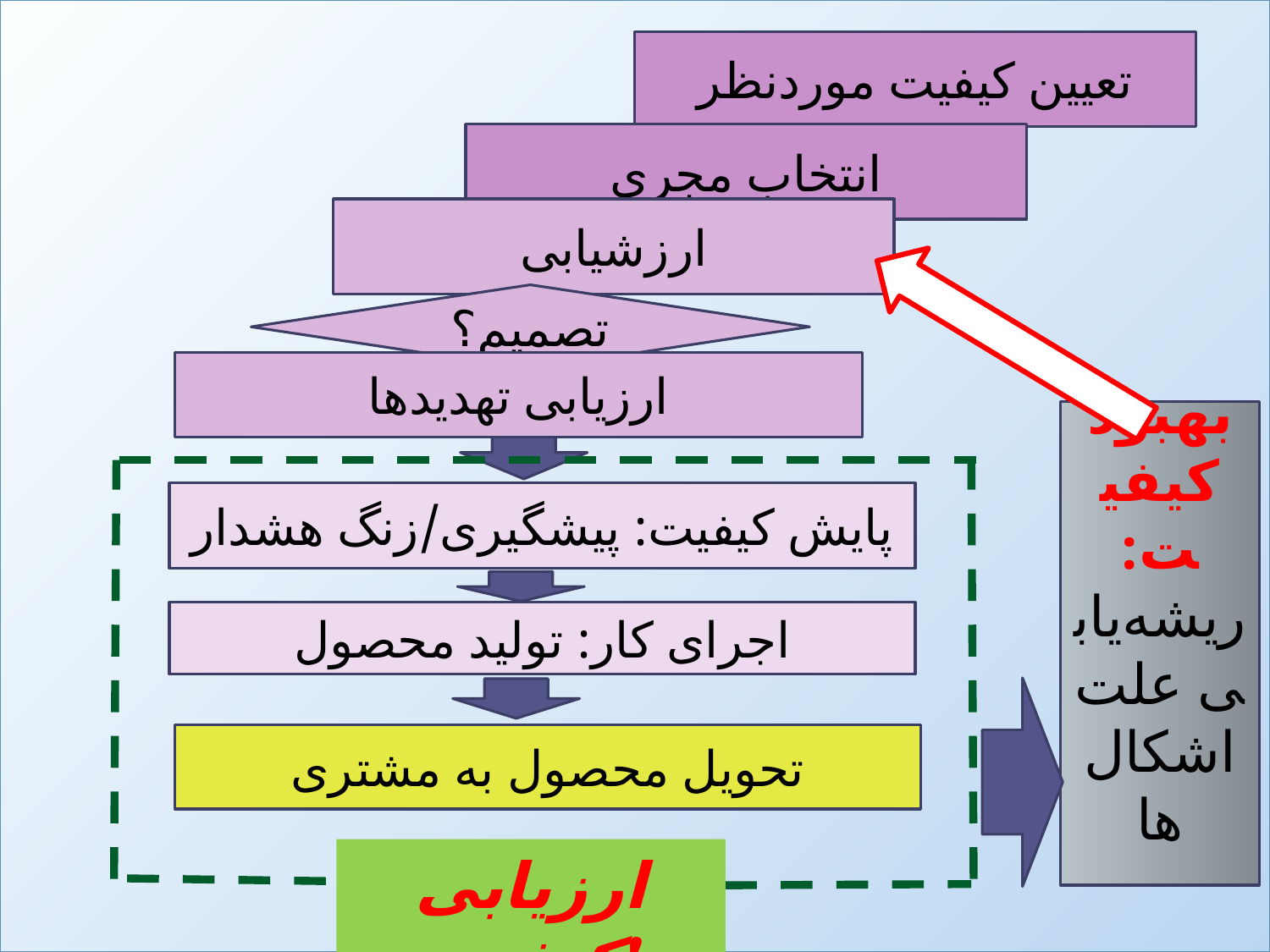

#
تعیین کیفیت موردنظر
انتخاب مجری

ارزشیابی
تصمیم؟

ارزیابی تهدیدها
بهبود کیفیت:
ریشه‌یابی علت اشکال‌ها

پایش کیفیت: پیشگیری/زنگ هشدار

اجرای کار: تولید محصول

تحویل محصول به مشتری

ارزیابی کیفیت!